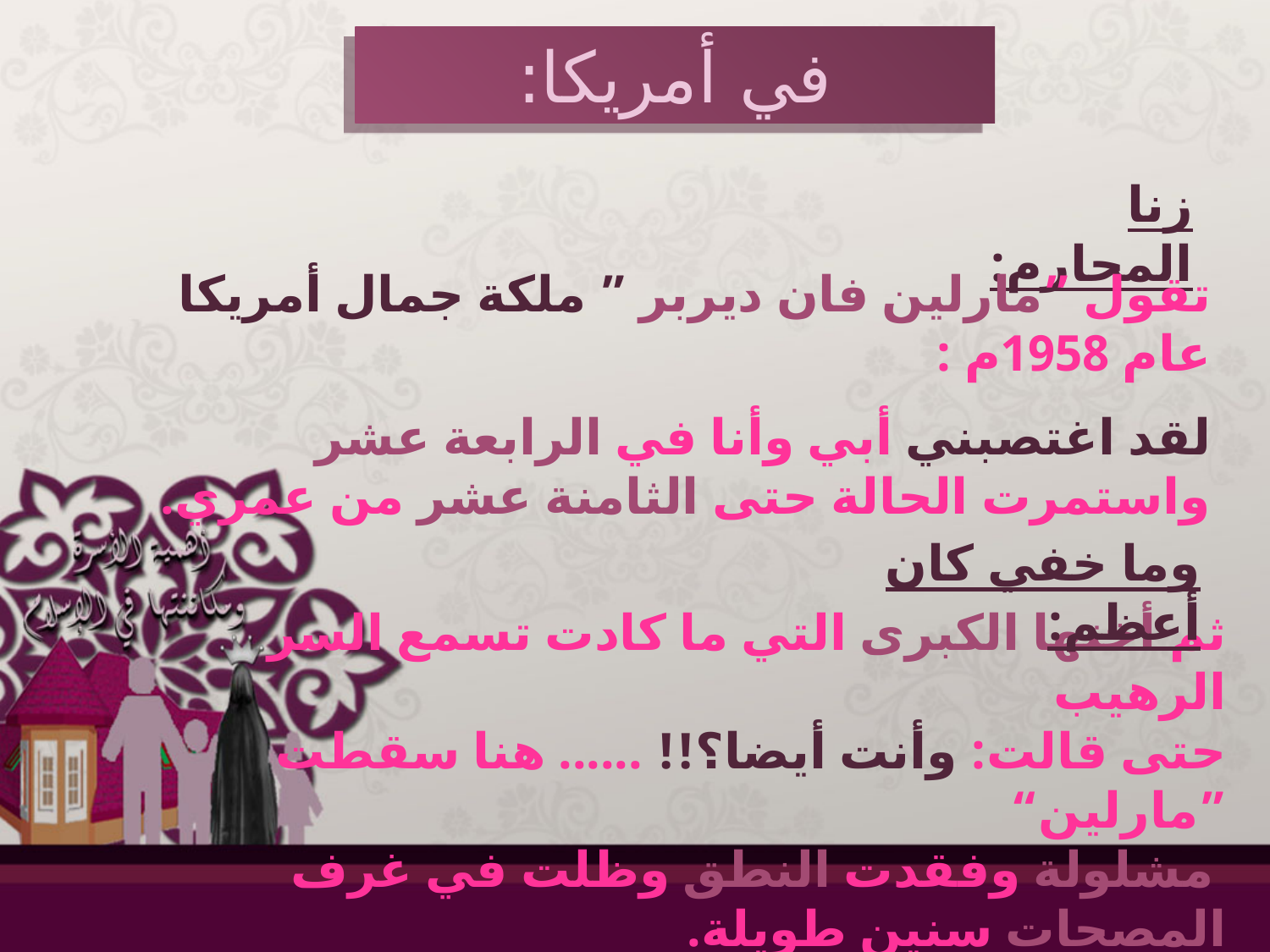

في أمريكا:
زنا المحارم:
تقول ”مارلين فان ديربر ” ملكة جمال أمريكا عام 1958م :
لقد اغتصبني أبي وأنا في الرابعة عشر واستمرت الحالة حتى الثامنة عشر من عمري.
وما خفي كان أعظم:
ثم أختها الكبرى التي ما كادت تسمع السر الرهيب
حتى قالت: وأنت أيضا؟!! ...... هنا سقطت ”مارلين“
 مشلولة وفقدت النطق وظلت في غرف المصحات سنين طويلة.